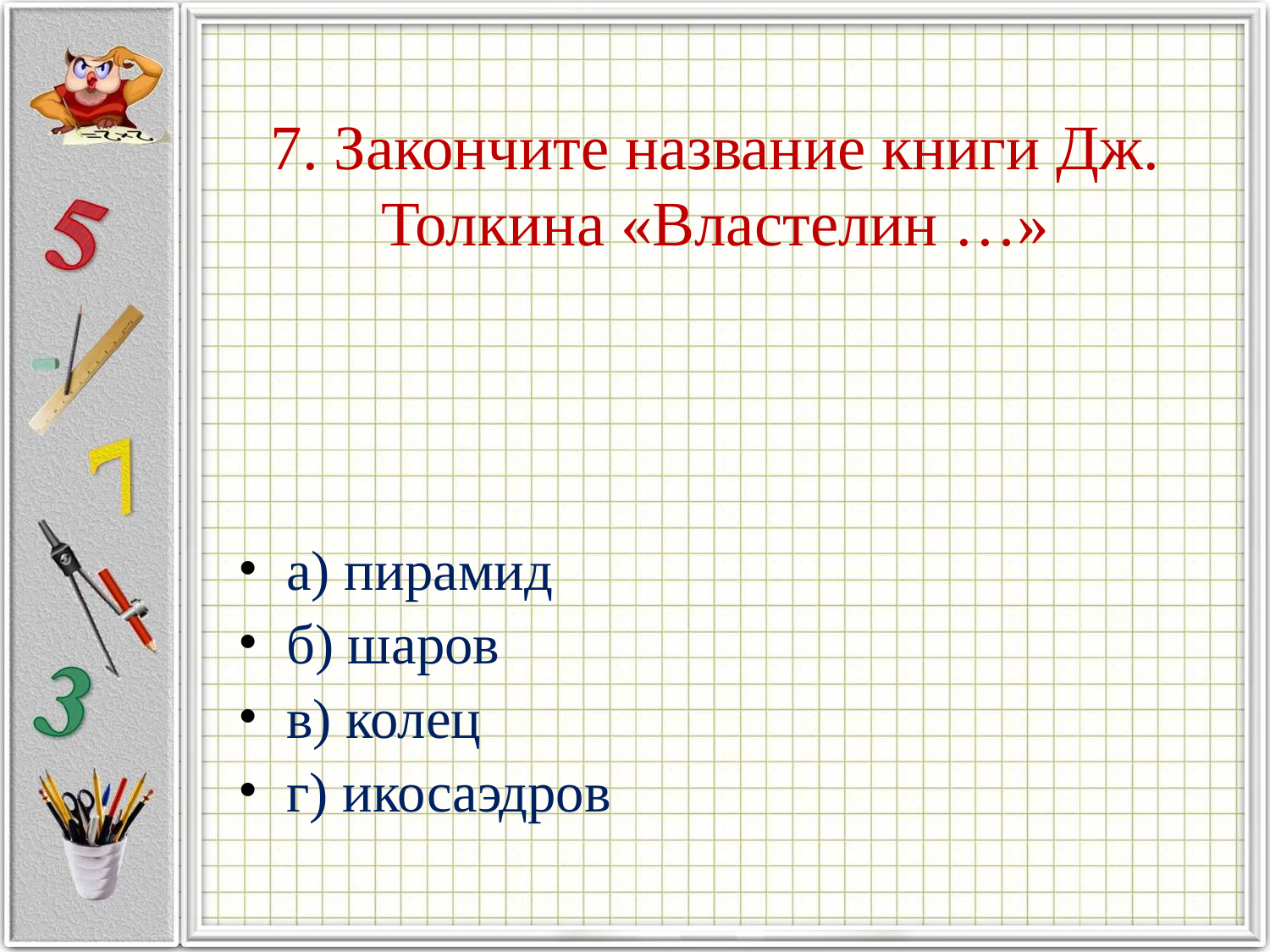

# 7. Закончите название книги Дж. Толкина «Властелин …»
а) пирамид
б) шаров
в) колец
г) икосаэдров